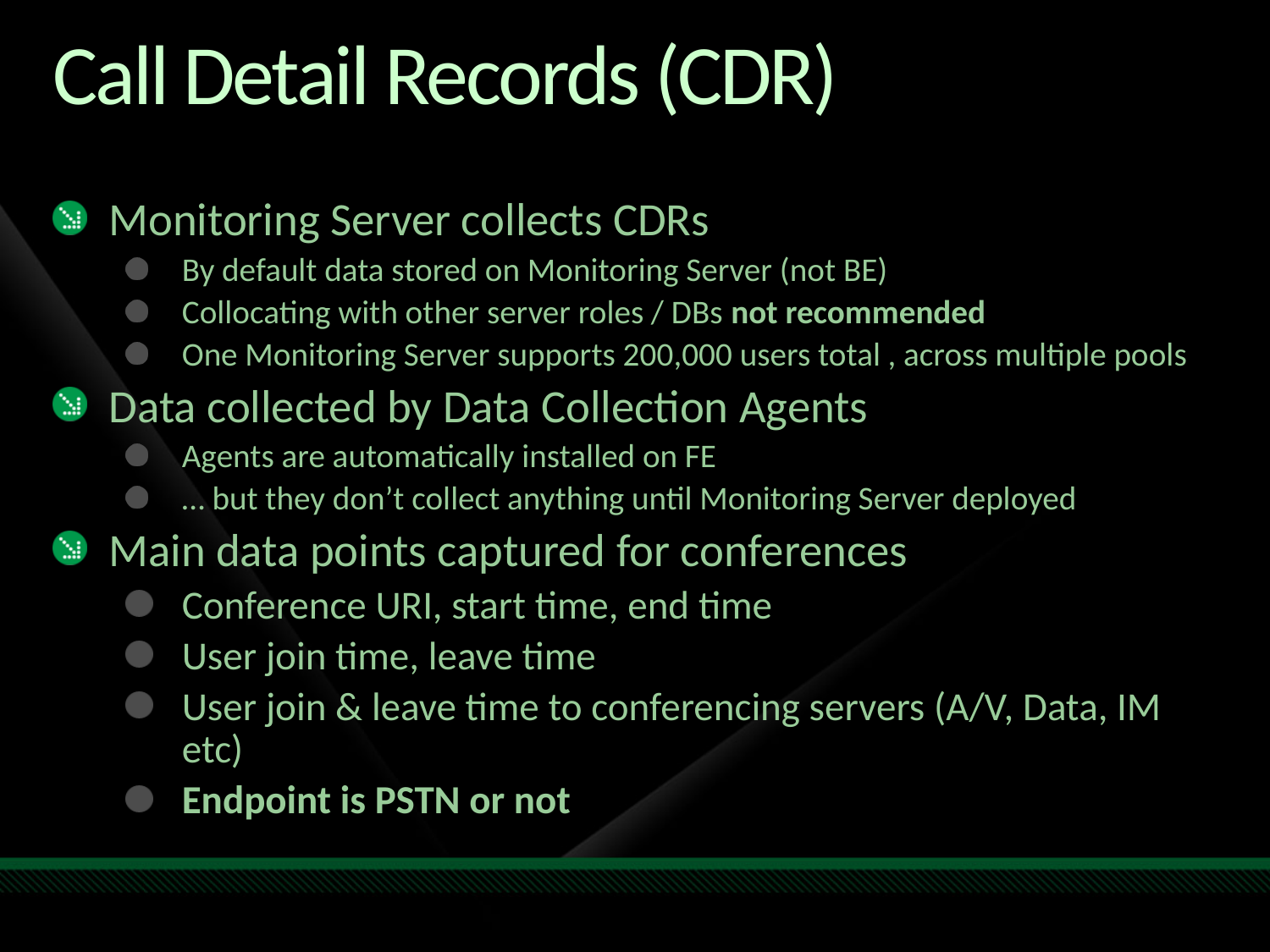

# Call Detail Records (CDR)
Monitoring Server collects CDRs
By default data stored on Monitoring Server (not BE)
Collocating with other server roles / DBs not recommended
One Monitoring Server supports 200,000 users total , across multiple pools
Data collected by Data Collection Agents
Agents are automatically installed on FE
… but they don’t collect anything until Monitoring Server deployed
Main data points captured for conferences
Conference URI, start time, end time
User join time, leave time
User join & leave time to conferencing servers (A/V, Data, IM etc)
Endpoint is PSTN or not